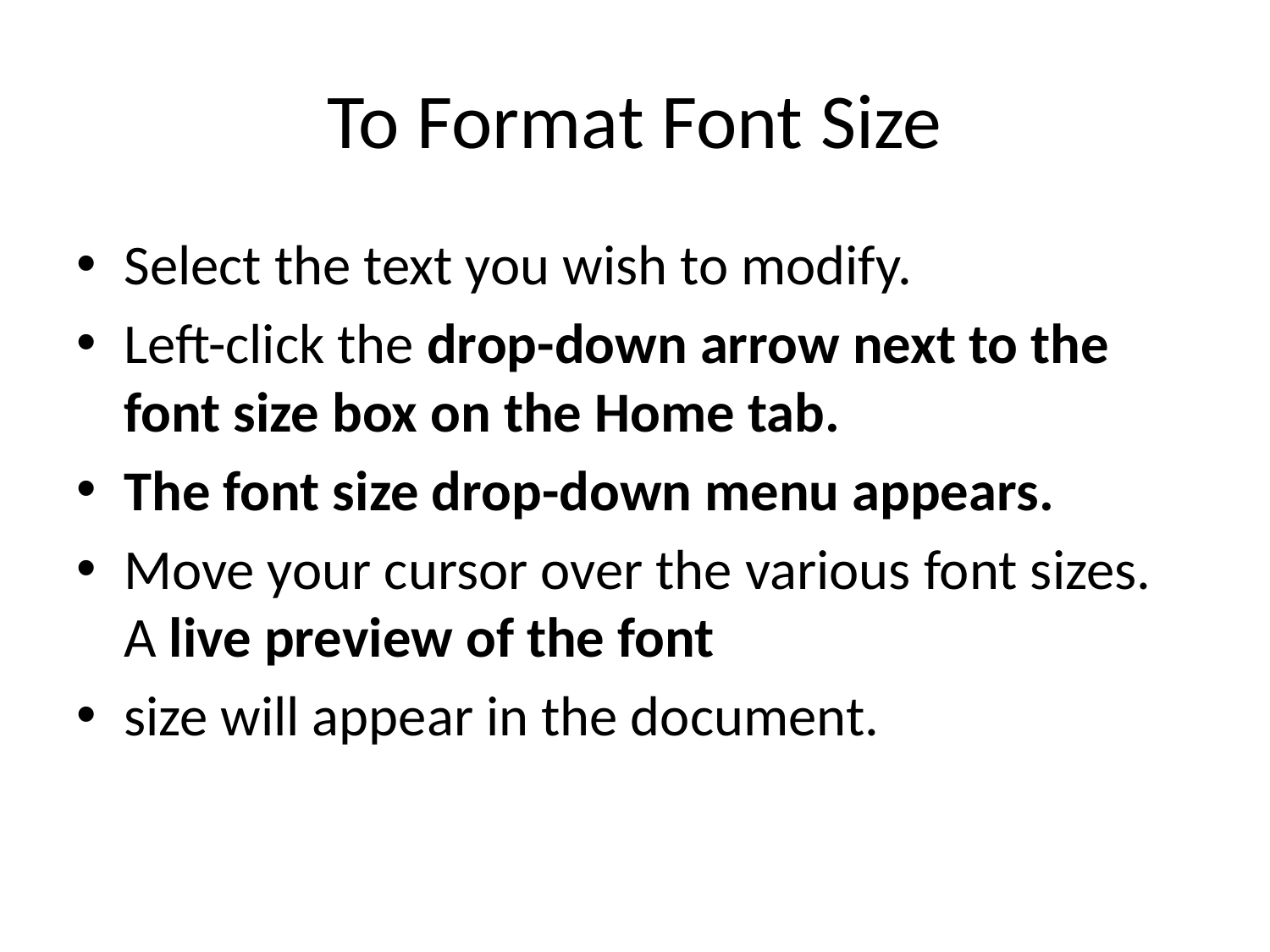

# To Format Font Size
Select the text you wish to modify.
Left-click the drop-down arrow next to the font size box on the Home tab.
The font size drop-down menu appears.
Move your cursor over the various font sizes. A live preview of the font
size will appear in the document.